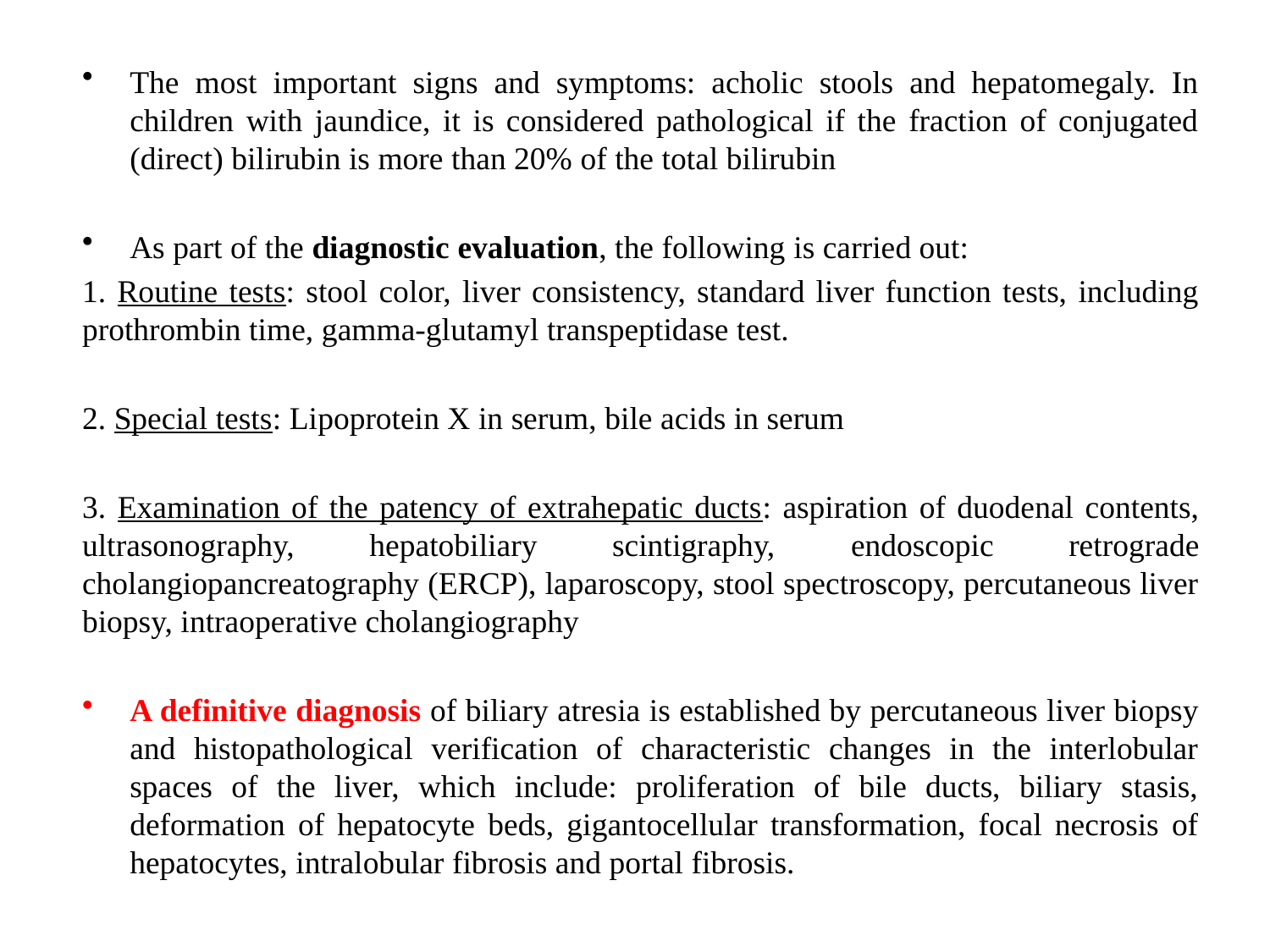

The most important signs and symptoms: acholic stools and hepatomegaly. In children with jaundice, it is considered pathological if the fraction of conjugated (direct) bilirubin is more than 20% of the total bilirubin

As part of the diagnostic evaluation, the following is carried out:
1. Routine tests: stool color, liver consistency, standard liver function tests, including prothrombin time, gamma-glutamyl transpeptidase test.

2. Special tests: Lipoprotein X in serum, bile acids in serum

3. Examination of the patency of extrahepatic ducts: aspiration of duodenal contents, ultrasonography, hepatobiliary scintigraphy, endoscopic retrograde cholangiopancreatography (ERCP), laparoscopy, stool spectroscopy, percutaneous liver biopsy, intraoperative cholangiography

A definitive diagnosis of biliary atresia is established by percutaneous liver biopsy and histopathological verification of characteristic changes in the interlobular spaces of the liver, which include: proliferation of bile ducts, biliary stasis, deformation of hepatocyte beds, gigantocellular transformation, focal necrosis of hepatocytes, intralobular fibrosis and portal fibrosis.